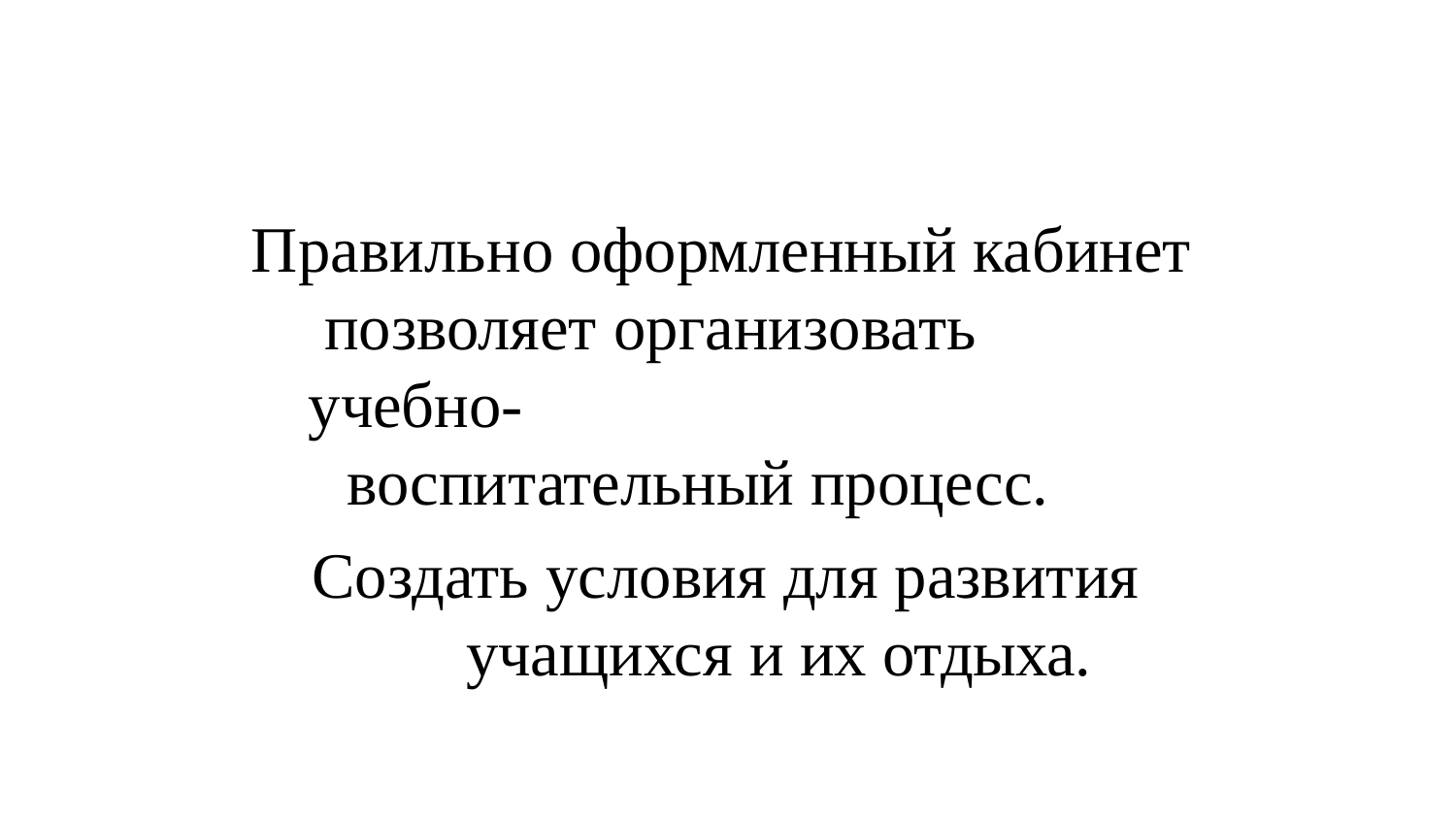

Правильно оформленный кабинет  позволяет организовать учебно-
воспитательный процесс.
Создать условия для развития  учащихся и их отдыха.